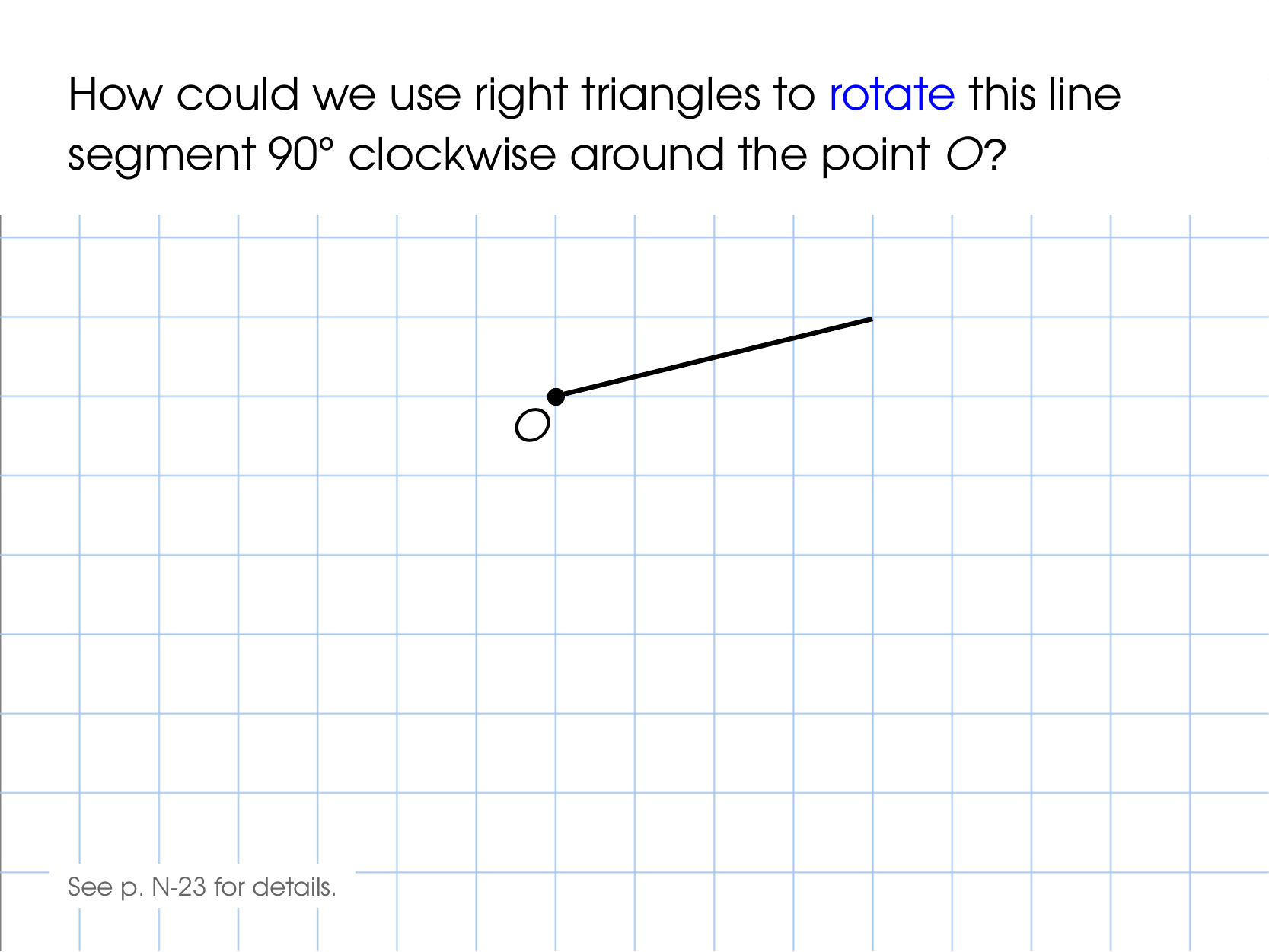

How could we use right triangles to rotate this line segment 90° clockwise around the point O?

O
See p. N-23 for details.